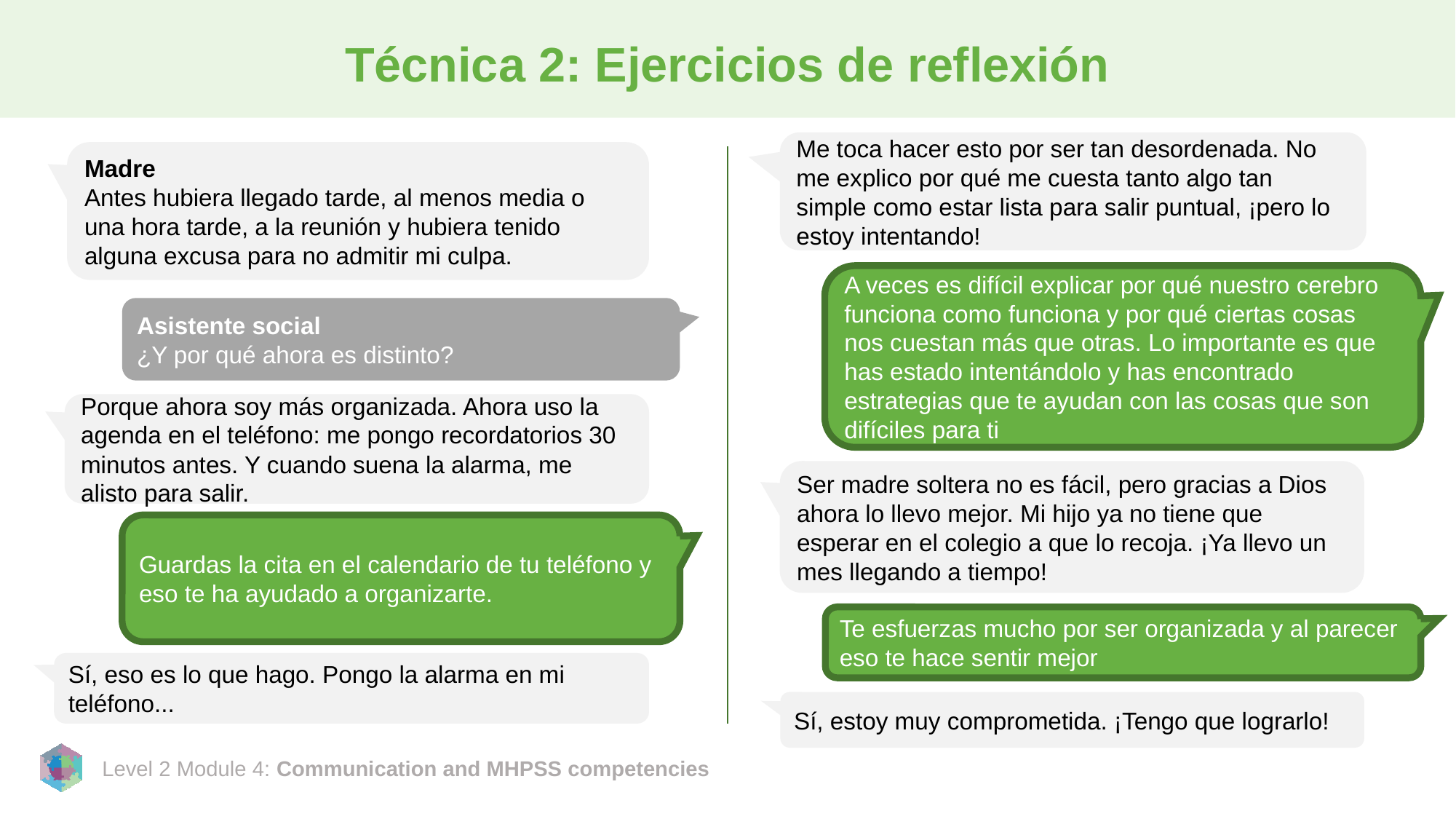

# Técnica 2: Ejercicios de reflexión
Me toca hacer esto por ser tan desordenada. No me explico por qué me cuesta tanto algo tan simple como estar lista para salir puntual, ¡pero lo estoy intentando!
Madre
Antes hubiera llegado tarde, al menos media o una hora tarde, a la reunión y hubiera tenido alguna excusa para no admitir mi culpa.
A veces es difícil explicar por qué nuestro cerebro funciona como funciona y por qué ciertas cosas nos cuestan más que otras. Lo importante es que has estado intentándolo y has encontrado estrategias que te ayudan con las cosas que son difíciles para ti
Asistente social
¿Y por qué ahora es distinto?
Porque ahora soy más organizada. Ahora uso la agenda en el teléfono: me pongo recordatorios 30 minutos antes. Y cuando suena la alarma, me alisto para salir.
Ser madre soltera no es fácil, pero gracias a Dios ahora lo llevo mejor. Mi hijo ya no tiene que esperar en el colegio a que lo recoja. ¡Ya llevo un mes llegando a tiempo!
Guardas la cita en el calendario de tu teléfono y eso te ha ayudado a organizarte.
Te esfuerzas mucho por ser organizada y al parecer eso te hace sentir mejor
Sí, eso es lo que hago. Pongo la alarma en mi teléfono...
Sí, estoy muy comprometida. ¡Tengo que lograrlo!